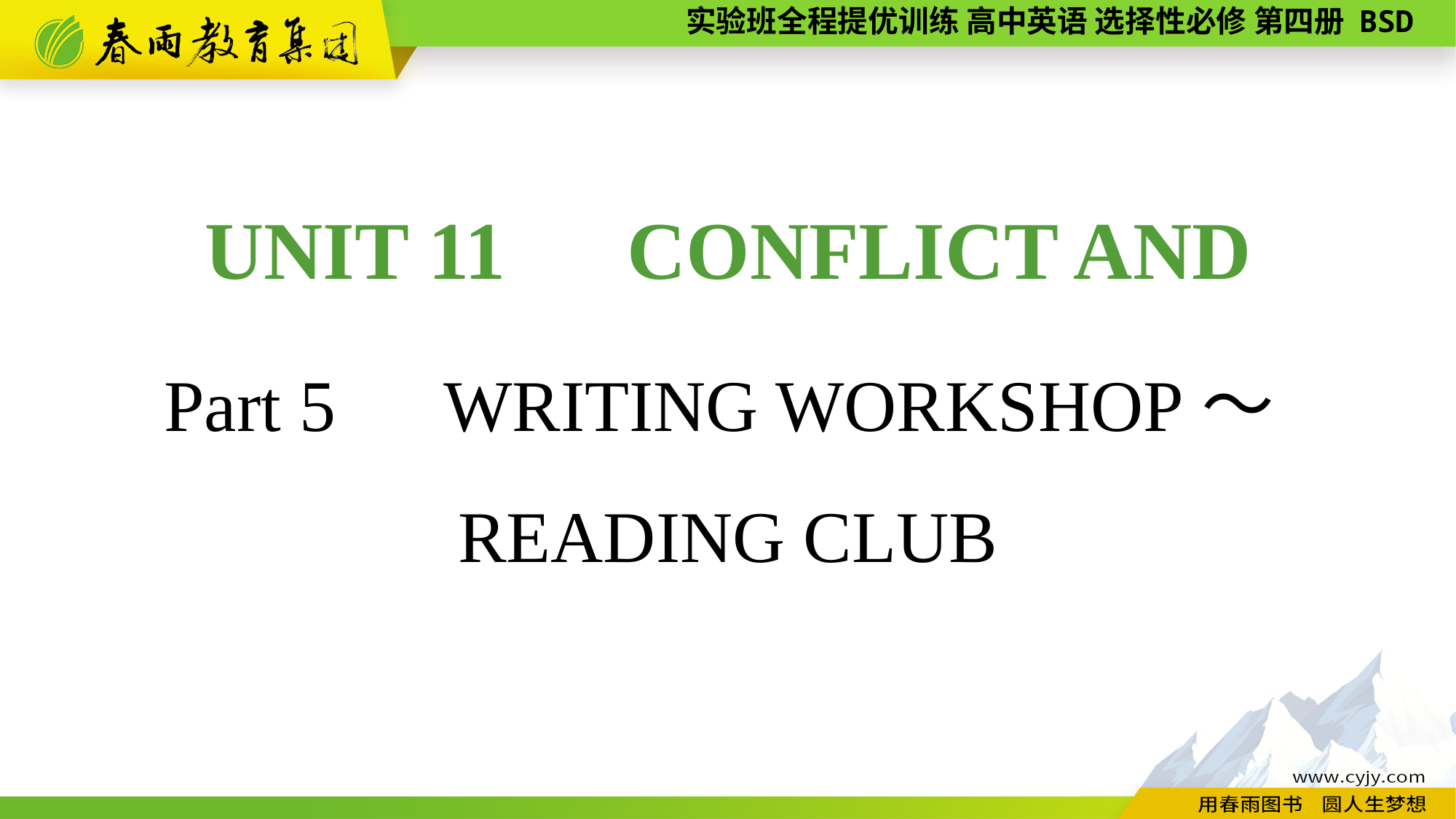

UNIT 11　CONFLICT AND
Part 5　WRITING WORKSHOP～READING CLUB